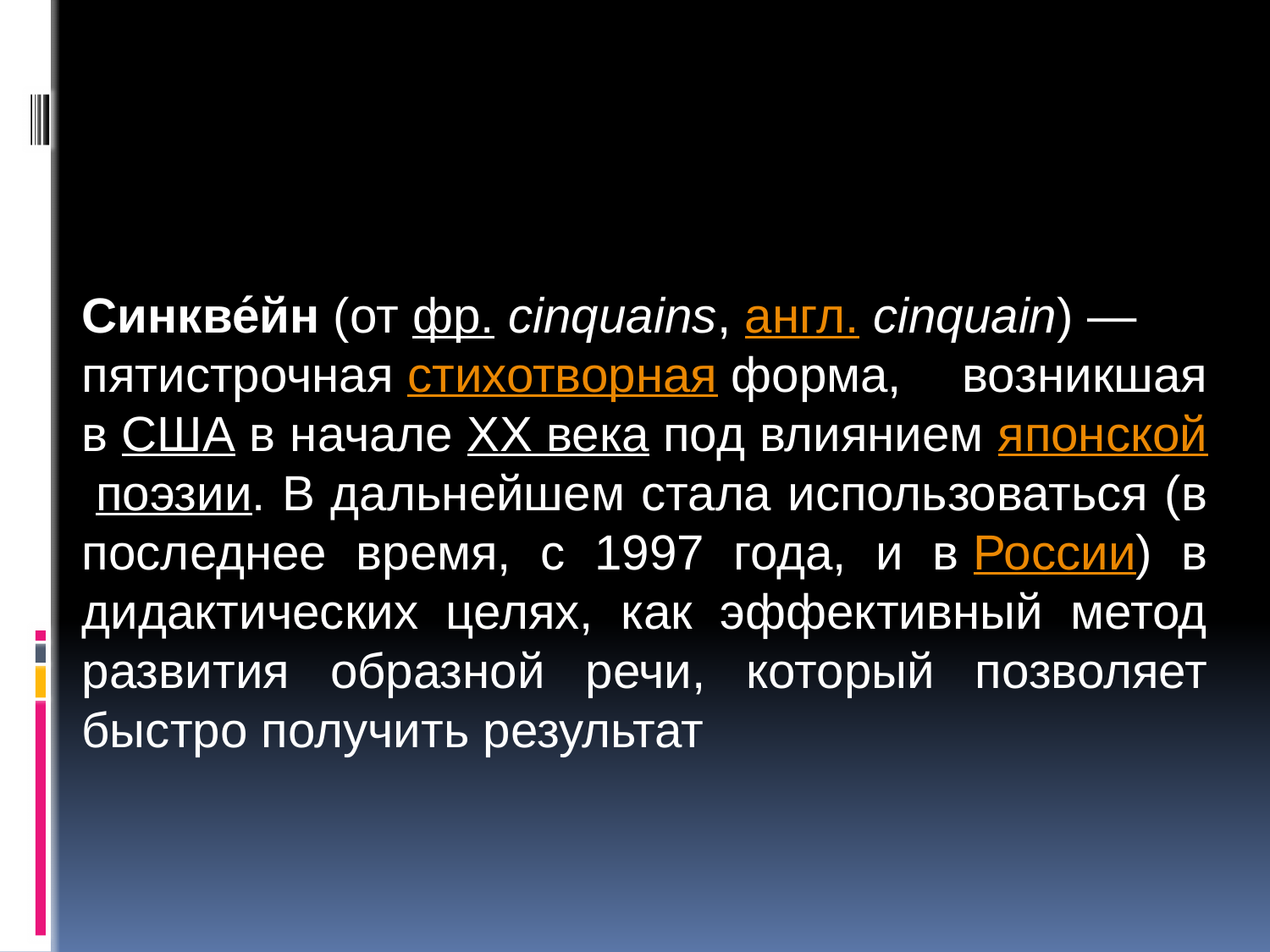

#
Синкве́йн (от фр. cinquains, англ. cinquain) — пятистрочная стихотворная форма, возникшая в США в начале XX века под влиянием японской поэзии. В дальнейшем стала использоваться (в последнее время, с 1997 года, и в России) в дидактических целях, как эффективный метод развития образной речи, который позволяет быстро получить результат